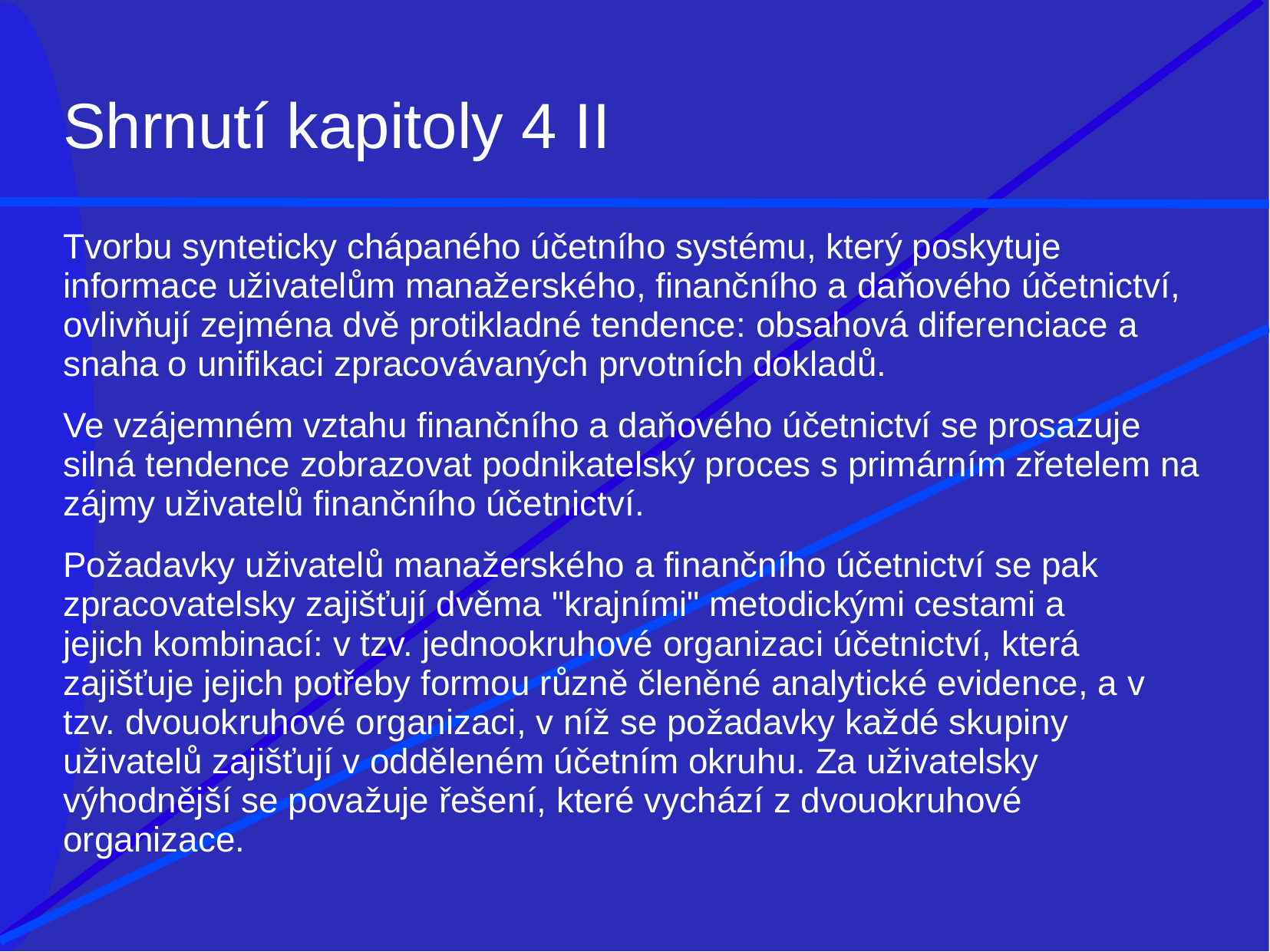

# Shrnutí kapitoly 4 II
Tvorbu synteticky chápaného účetního systému, který poskytuje informace uživatelům manažerského, finančního a daňového účetnictví, ovlivňují zejména dvě protikladné tendence: obsahová diferenciace a snaha o unifikaci zpracovávaných prvotních dokladů.
Ve vzájemném vztahu finančního a daňového účetnictví se prosazuje silná tendence zobrazovat podnikatelský proces s primárním zřetelem na zájmy uživatelů finančního účetnictví.
Požadavky uživatelů manažerského a finančního účetnictví se pak zpracovatelsky zajišťují dvěma "krajními" metodickými cestami a jejich kombinací: v tzv. jednookruhové organizaci účetnictví, která zajišťuje jejich potřeby formou různě členěné analytické evidence, a v tzv. dvouokruhové organizaci, v níž se požadavky každé skupiny uživatelů zajišťují v odděleném účetním okruhu. Za uživatelsky výhodnější se považuje řešení, které vychází z dvouokruhové organizace.